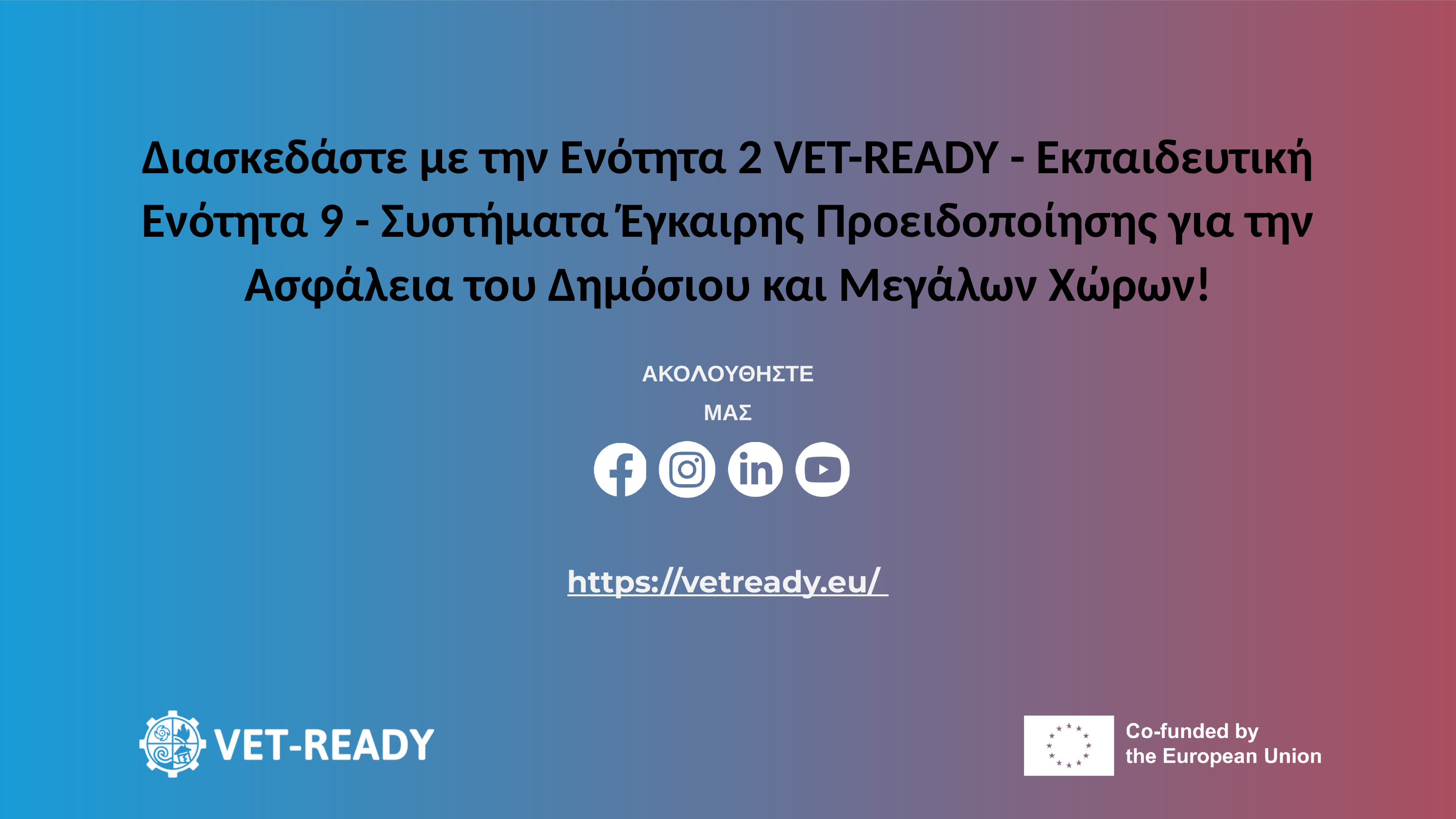

Διασκεδάστε με την Ενότητα 2 VET-READY - Εκπαιδευτική Ενότητα 9 - Συστήματα Έγκαιρης Προειδοποίησης για την Ασφάλεια του Δημόσιου και Μεγάλων Χώρων!
ΑΚΟΛΟΥΘΗΣΤΕ ΜΑΣ

https://vetready.eu/